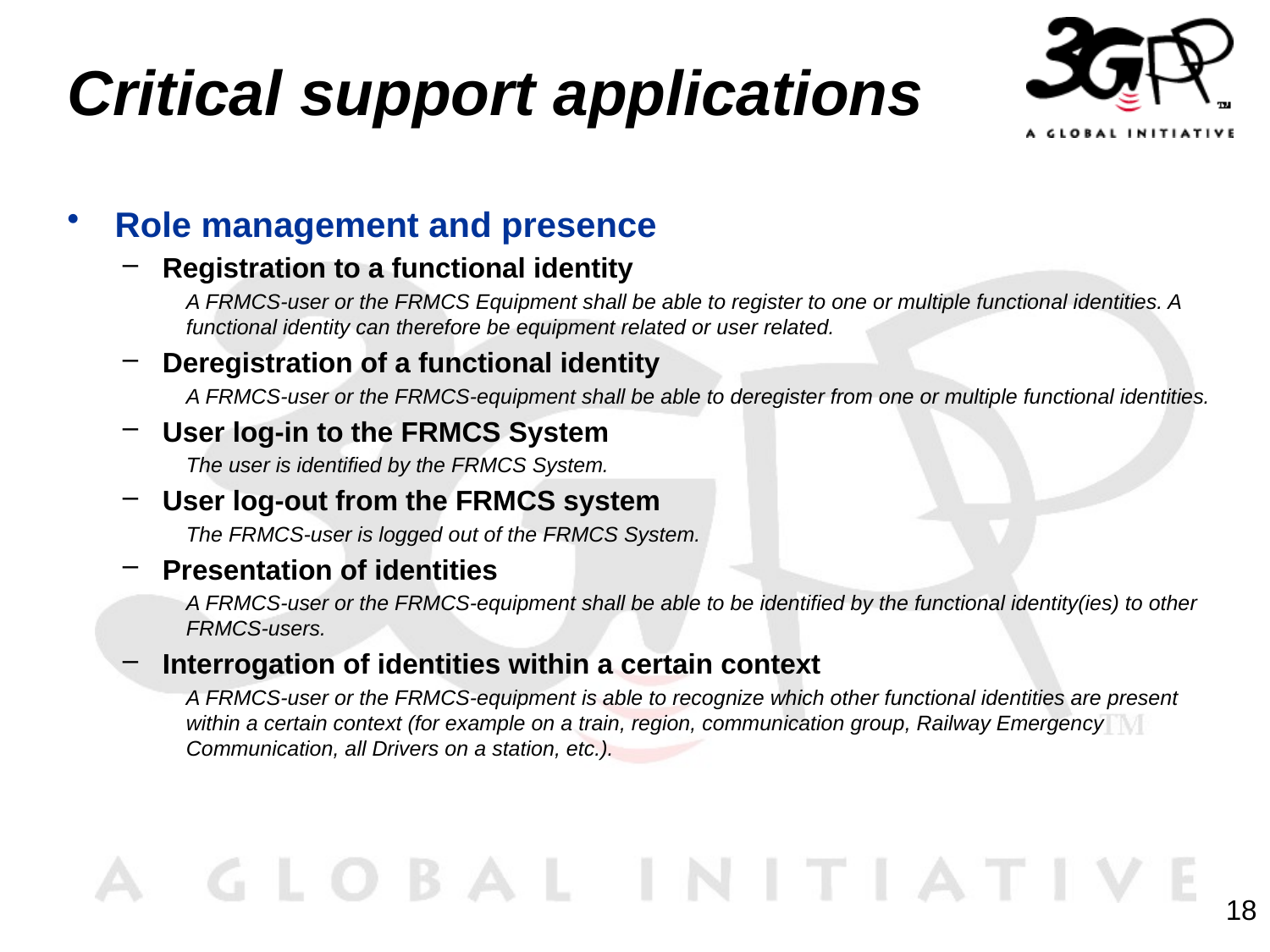

# Critical support applications
Role management and presence
Registration to a functional identity
A FRMCS-user or the FRMCS Equipment shall be able to register to one or multiple functional identities. A functional identity can therefore be equipment related or user related.
Deregistration of a functional identity
A FRMCS-user or the FRMCS-equipment shall be able to deregister from one or multiple functional identities.
User log-in to the FRMCS System
The user is identified by the FRMCS System.
User log-out from the FRMCS system
The FRMCS-user is logged out of the FRMCS System.
Presentation of identities
A FRMCS-user or the FRMCS-equipment shall be able to be identified by the functional identity(ies) to other FRMCS-users.
Interrogation of identities within a certain context
A FRMCS-user or the FRMCS-equipment is able to recognize which other functional identities are present within a certain context (for example on a train, region, communication group, Railway Emergency Communication, all Drivers on a station, etc.).

18